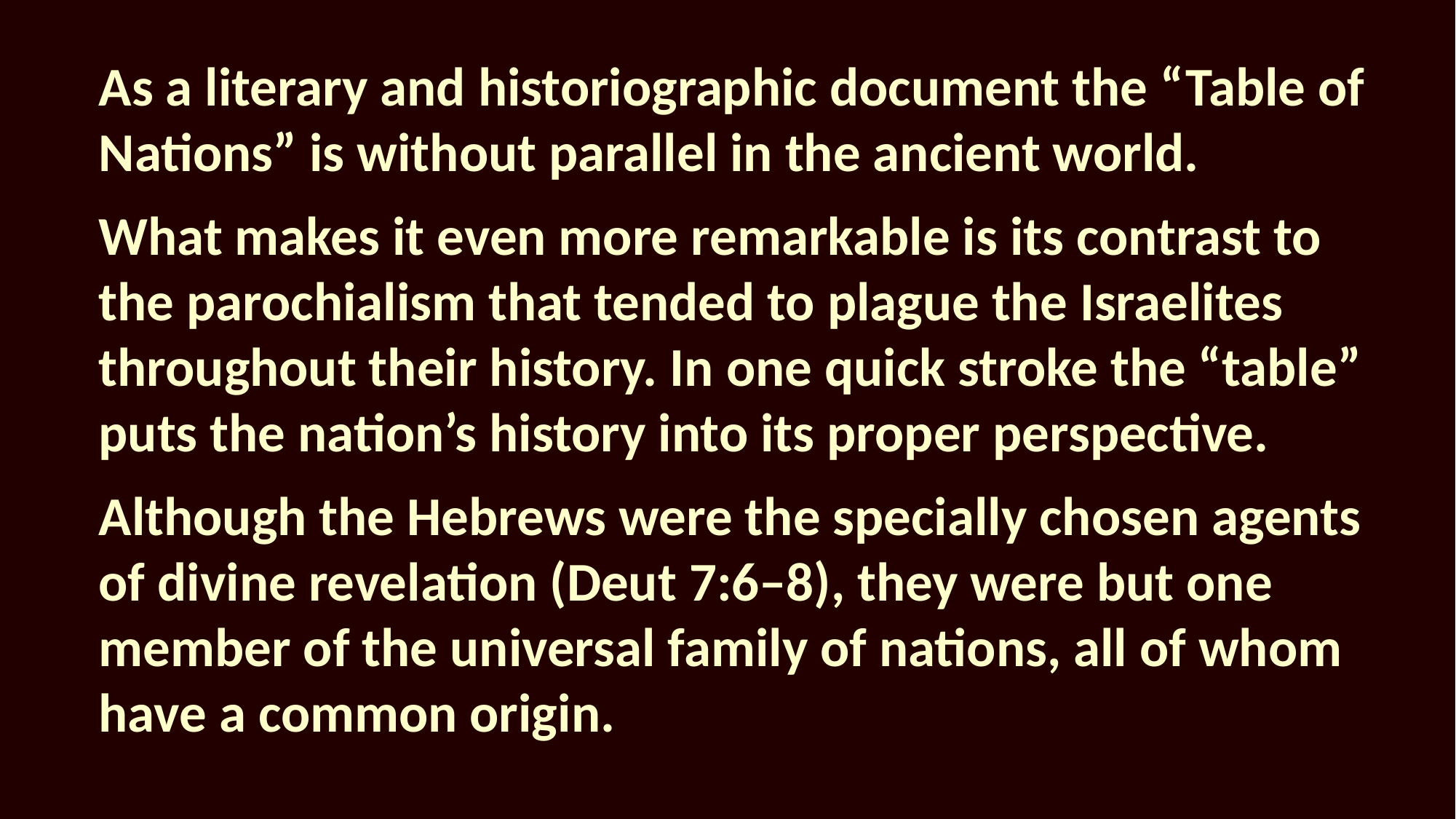

As a literary and historiographic document the “Table of Nations” is without parallel in the ancient world.
What makes it even more remarkable is its contrast to the parochialism that tended to plague the Israelites throughout their history. In one quick stroke the “table” puts the nation’s history into its proper perspective.
Although the Hebrews were the specially chosen agents of divine revelation (Deut 7:6–8), they were but one member of the universal family of nations, all of whom have a common origin.